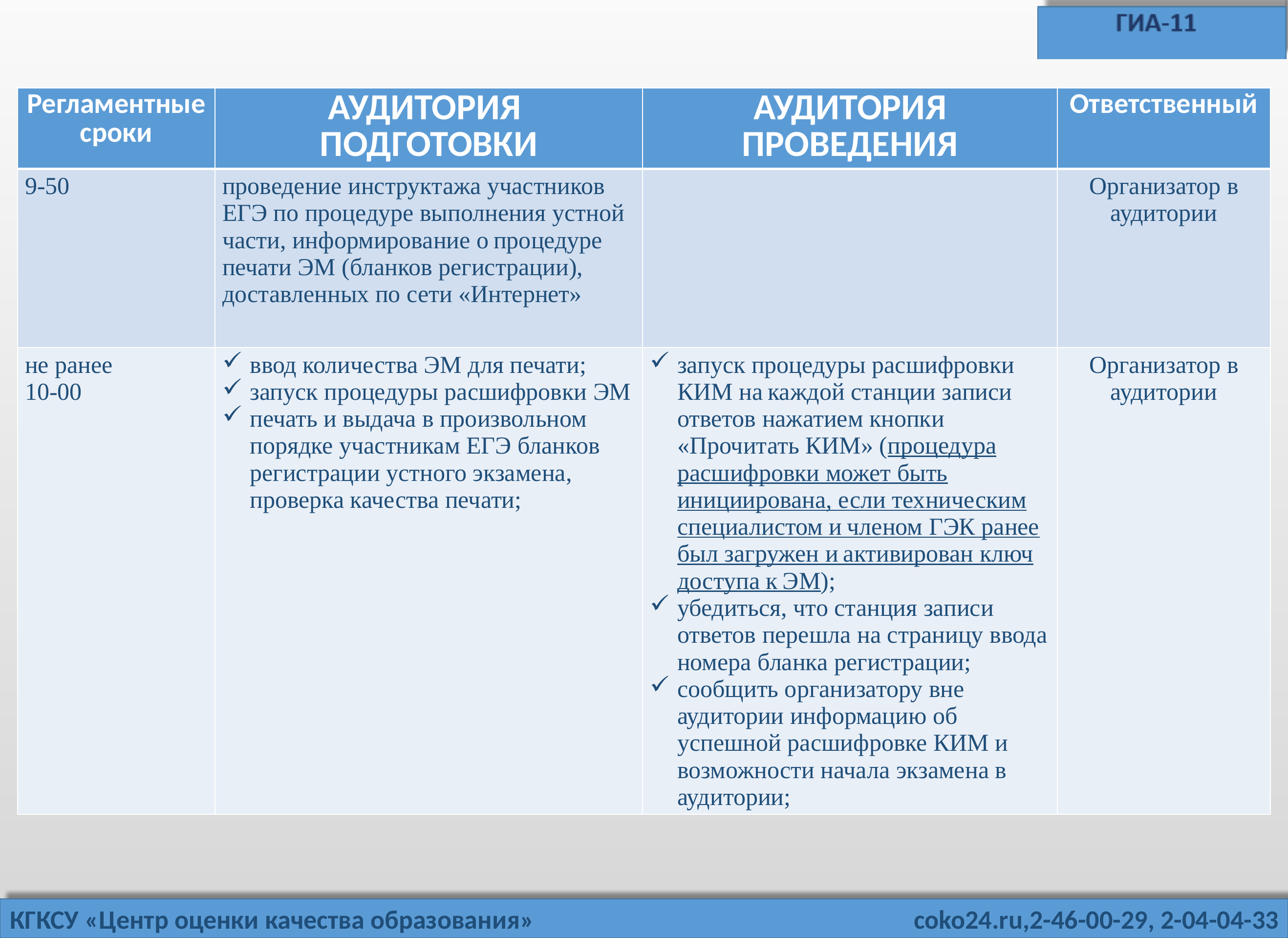

| Регламентные сроки | АУДИТОРИЯ ПОДГОТОВКИ | АУДИТОРИЯ ПРОВЕДЕНИЯ | Ответственный |
| --- | --- | --- | --- |
| 9-50 | проведение инструктажа участников ЕГЭ по процедуре выполнения устной части, информирование о процедуре печати ЭМ (бланков регистрации), доставленных по сети «Интернет» |  | Организатор в аудитории |
| не ранее 10-00 | ввод количества ЭМ для печати; запуск процедуры расшифровки ЭМ печать и выдача в произвольном порядке участникам ЕГЭ бланков регистрации устного экзамена, проверка качества печати; | запуск процедуры расшифровки КИМ на каждой станции записи ответов нажатием кнопки «Прочитать КИМ» (процедура расшифровки может быть инициирована, если техническим специалистом и членом ГЭК ранее был загружен и активирован ключ доступа к ЭМ); убедиться, что станция записи ответов перешла на страницу ввода номера бланка регистрации; сообщить организатору вне аудитории информацию об успешной расшифровке КИМ и возможности начала экзамена в аудитории; | Организатор в аудитории |